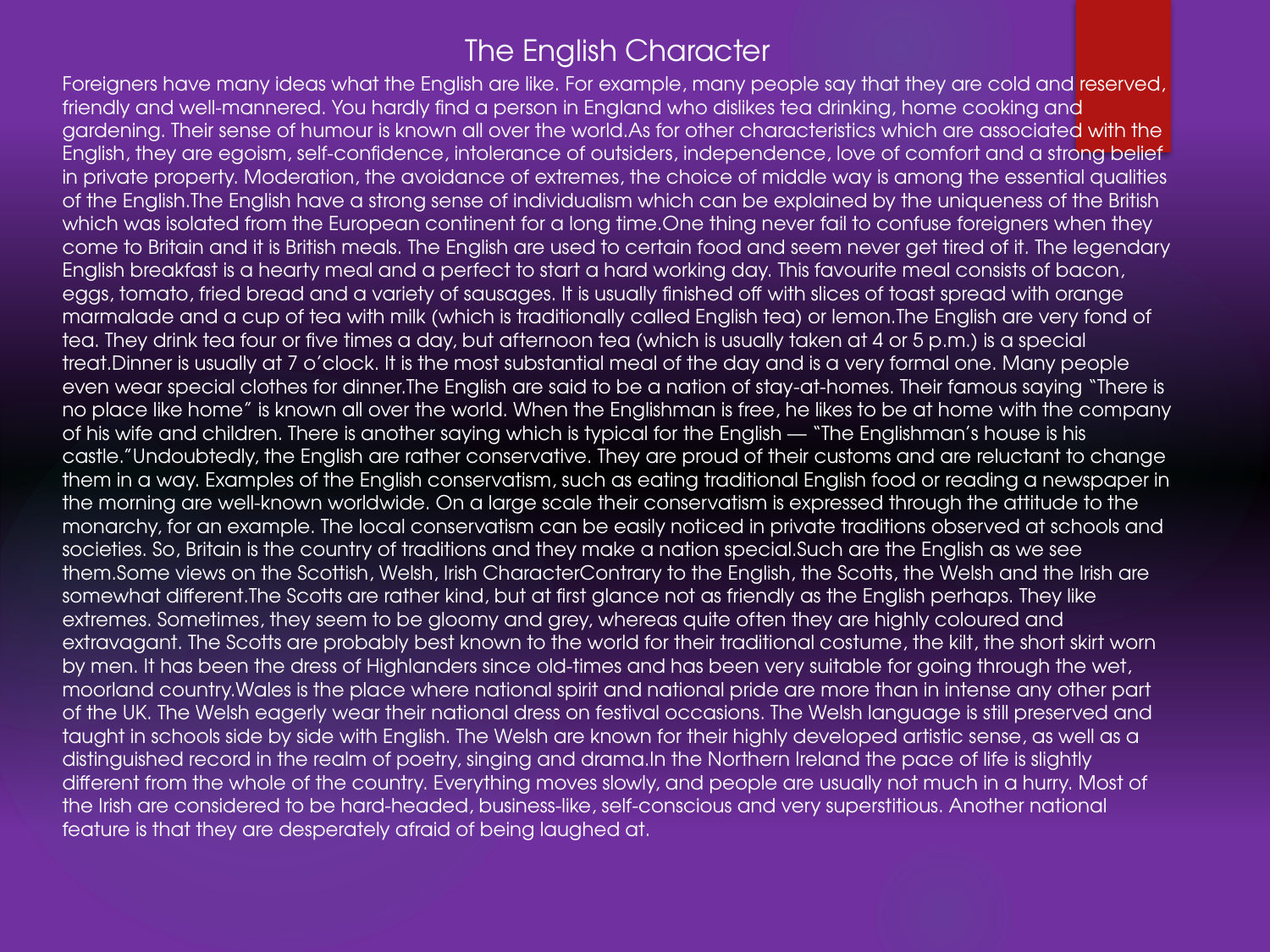

The English Character
Foreigners have many ideas what the English are like. For example, many people say that they are cold and reserved, friendly and well-mannered. You hardly find a person in England who dislikes tea drinking, home cooking and gardening. Their sense of humour is known all over the world.As for other characteristics which are associated with the English, they are egoism, self-confidence, intolerance of outsiders, independence, love of comfort and a strong belief in private property. Moderation, the avoidance of extremes, the choice of middle way is among the essential qualities of the English.The English have a strong sense of individualism which can be explained by the uniqueness of the British which was isolated from the European continent for a long time.One thing never fail to confuse foreigners when they come to Britain and it is British meals. The English are used to certain food and seem never get tired of it. The legendary English breakfast is a hearty meal and a perfect to start a hard working day. This favourite meal consists of bacon, eggs, tomato, fried bread and a variety of sausages. It is usually finished off with slices of toast spread with orange marmalade and a cup of tea with milk (which is traditionally called English tea) or lemon.The English are very fond of tea. They drink tea four or five times a day, but afternoon tea (which is usually taken at 4 or 5 p.m.) is a special treat.Dinner is usually at 7 o’clock. It is the most substantial meal of the day and is a very formal one. Many people even wear special clothes for dinner.The English are said to be a nation of stay-at-homes. Their famous saying “There is no place like home” is known all over the world. When the Englishman is free, he likes to be at home with the company of his wife and children. There is another saying which is typical for the English — “The Englishman’s house is his castle.”Undoubtedly, the English are rather conservative. They are proud of their customs and are reluctant to change them in a way. Examples of the English conservatism, such as eating traditional English food or reading a newspaper in the morning are well-known worldwide. On a large scale their conservatism is expressed through the attitude to the monarchy, for an example. The local conservatism can be easily noticed in private traditions observed at schools and societies. So, Britain is the country of traditions and they make a nation special.Such are the English as we see them.Some views on the Scottish, Welsh, Irish CharacterContrary to the English, the Scotts, the Welsh and the Irish are somewhat different.The Scotts are rather kind, but at first glance not as friendly as the English perhaps. They like extremes. Sometimes, they seem to be gloomy and grey, whereas quite often they are highly coloured and extravagant. The Scotts are probably best known to the world for their traditional costume, the kilt, the short skirt worn by men. It has been the dress of Highlanders since old-times and has been very suitable for going through the wet, moorland country.Wales is the place where national spirit and national pride are more than in intense any other part of the UK. The Welsh eagerly wear their national dress on festival occasions. The Welsh language is still preserved and taught in schools side by side with English. The Welsh are known for their highly developed artistic sense, as well as a distinguished record in the realm of poetry, singing and drama.In the Northern Ireland the pace of life is slightly different from the whole of the country. Everything moves slowly, and people are usually not much in a hurry. Most of the Irish are considered to be hard-headed, business-like, self-conscious and very superstitious. Another national feature is that they are desperately afraid of being laughed at.